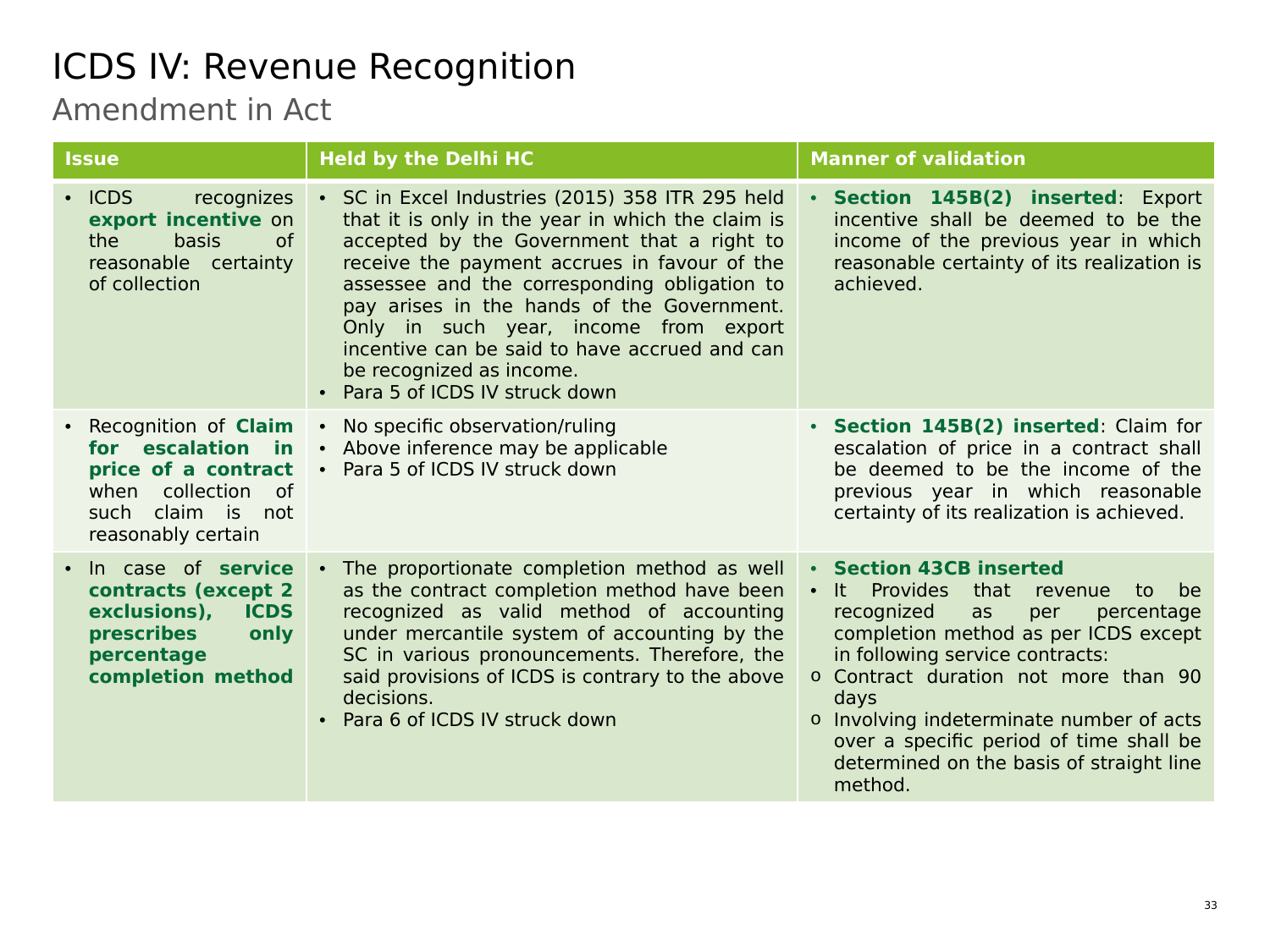

# ICDS IV: Revenue Recognition
Amendment in Act
| Issue | Held by the Delhi HC | Manner of validation |
| --- | --- | --- |
| ICDS recognizes export incentive on the basis of reasonable certainty of collection | SC in Excel Industries (2015) 358 ITR 295 held that it is only in the year in which the claim is accepted by the Government that a right to receive the payment accrues in favour of the assessee and the corresponding obligation to pay arises in the hands of the Government. Only in such year, income from export incentive can be said to have accrued and can be recognized as income. Para 5 of ICDS IV struck down | Section 145B(2) inserted: Export incentive shall be deemed to be the income of the previous year in which reasonable certainty of its realization is achieved. |
| Recognition of Claim for escalation in price of a contract when collection of such claim is not reasonably certain | No specific observation/ruling Above inference may be applicable Para 5 of ICDS IV struck down | Section 145B(2) inserted: Claim for escalation of price in a contract shall be deemed to be the income of the previous year in which reasonable certainty of its realization is achieved. |
| In case of service contracts (except 2 exclusions), ICDS prescribes only percentage completion method | The proportionate completion method as well as the contract completion method have been recognized as valid method of accounting under mercantile system of accounting by the SC in various pronouncements. Therefore, the said provisions of ICDS is contrary to the above decisions. Para 6 of ICDS IV struck down | Section 43CB inserted It Provides that revenue to be recognized as per percentage completion method as per ICDS except in following service contracts: Contract duration not more than 90 days Involving indeterminate number of acts over a specific period of time shall be determined on the basis of straight line method. |